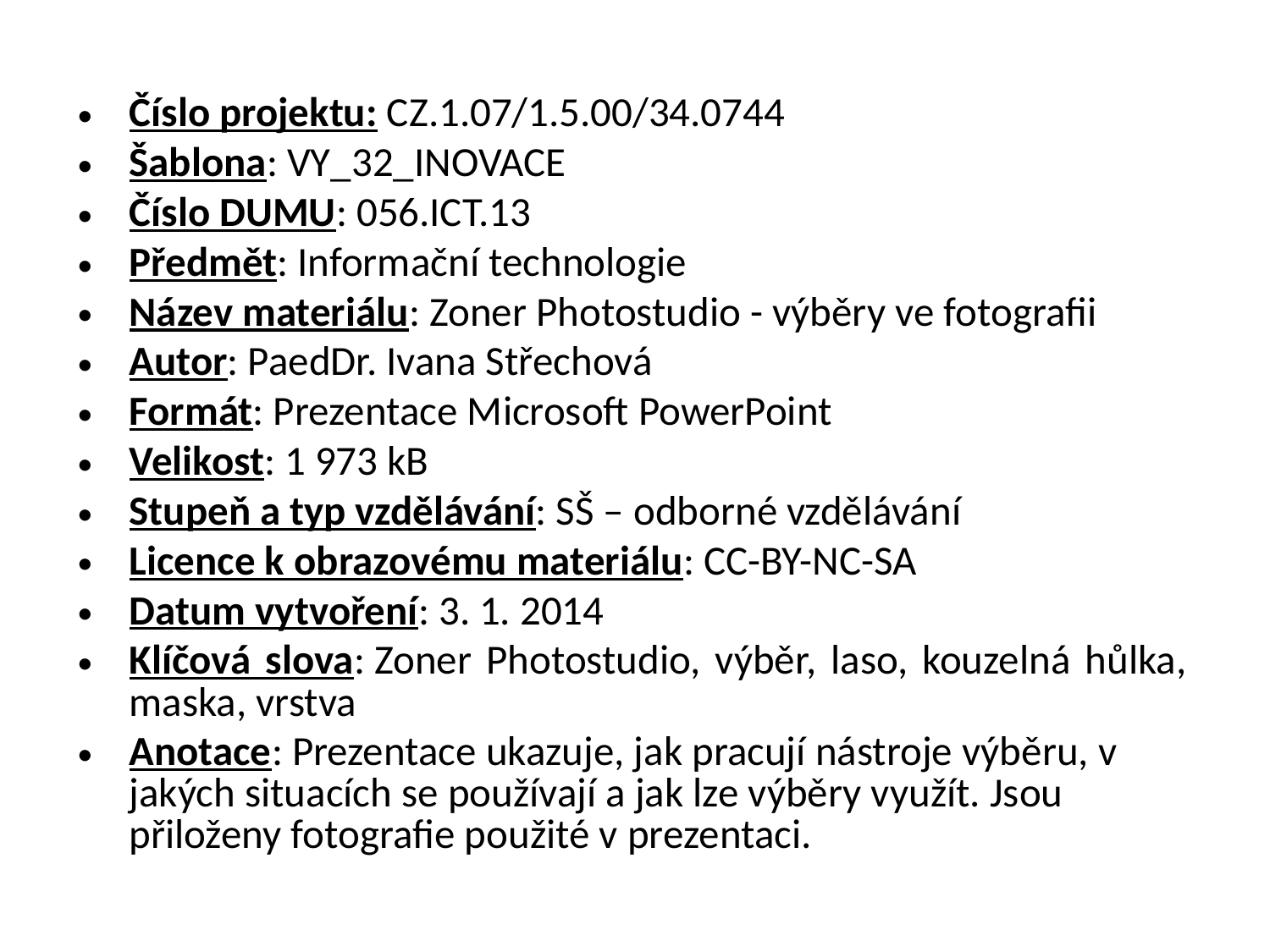

Číslo projektu: CZ.1.07/1.5.00/34.0744
Šablona: VY_32_INOVACE
Číslo DUMU: 056.ICT.13
Předmět: Informační technologie
Název materiálu: Zoner Photostudio - výběry ve fotografii
Autor: PaedDr. Ivana Střechová
Formát: Prezentace Microsoft PowerPoint
Velikost: 1 973 kB
Stupeň a typ vzdělávání: SŠ – odborné vzdělávání
Licence k obrazovému materiálu: CC-BY-NC-SA
Datum vytvoření: 3. 1. 2014
Klíčová slova: Zoner Photostudio, výběr, laso, kouzelná hůlka, maska, vrstva
Anotace: Prezentace ukazuje, jak pracují nástroje výběru, v jakých situacích se používají a jak lze výběry využít. Jsou přiloženy fotografie použité v prezentaci.